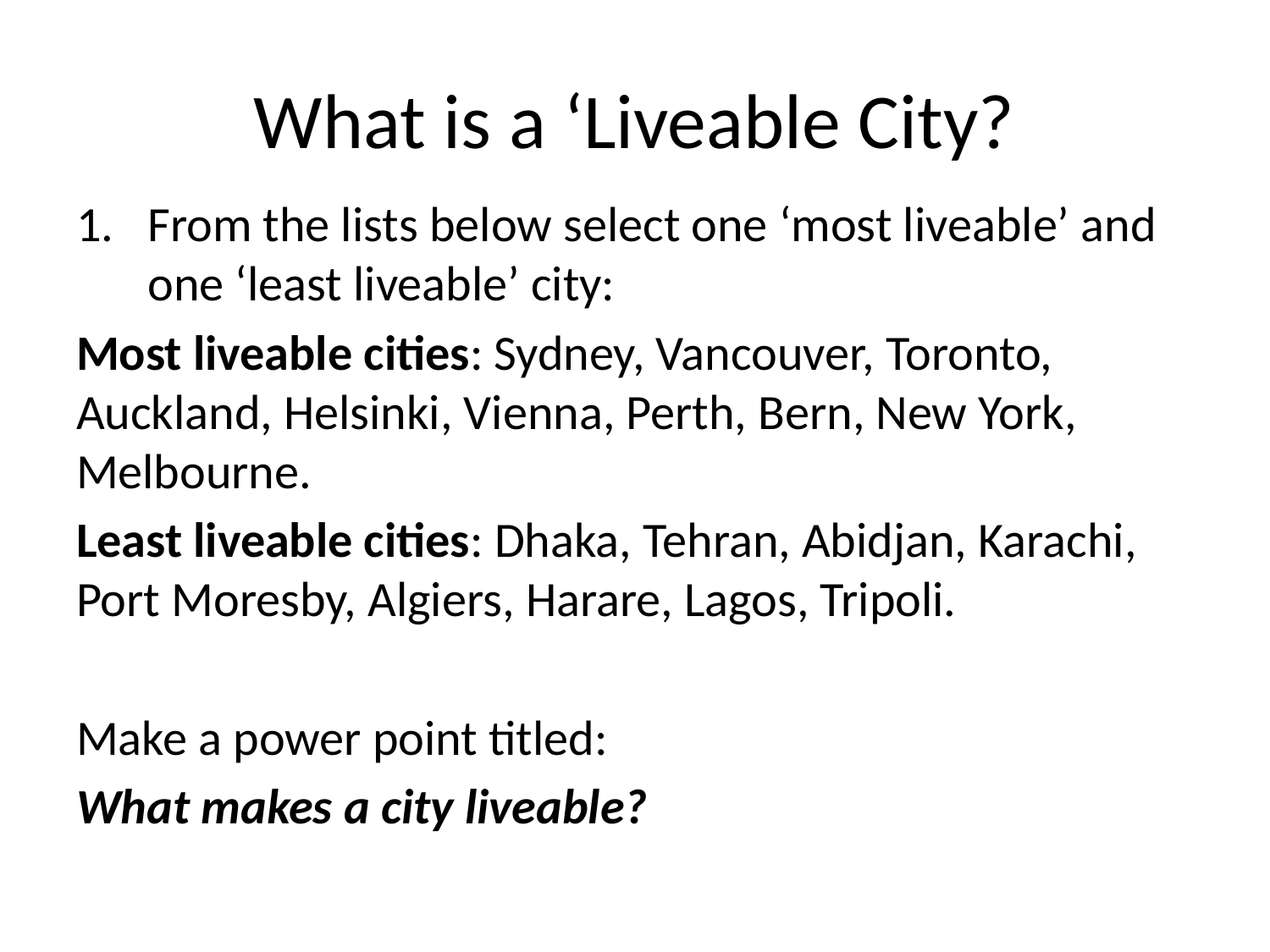

# What is a ‘Liveable City?
From the lists below select one ‘most liveable’ and one ‘least liveable’ city:
Most liveable cities: Sydney, Vancouver, Toronto, Auckland, Helsinki, Vienna, Perth, Bern, New York, Melbourne.
Least liveable cities: Dhaka, Tehran, Abidjan, Karachi, Port Moresby, Algiers, Harare, Lagos, Tripoli.

Make a power point titled:
What makes a city liveable?